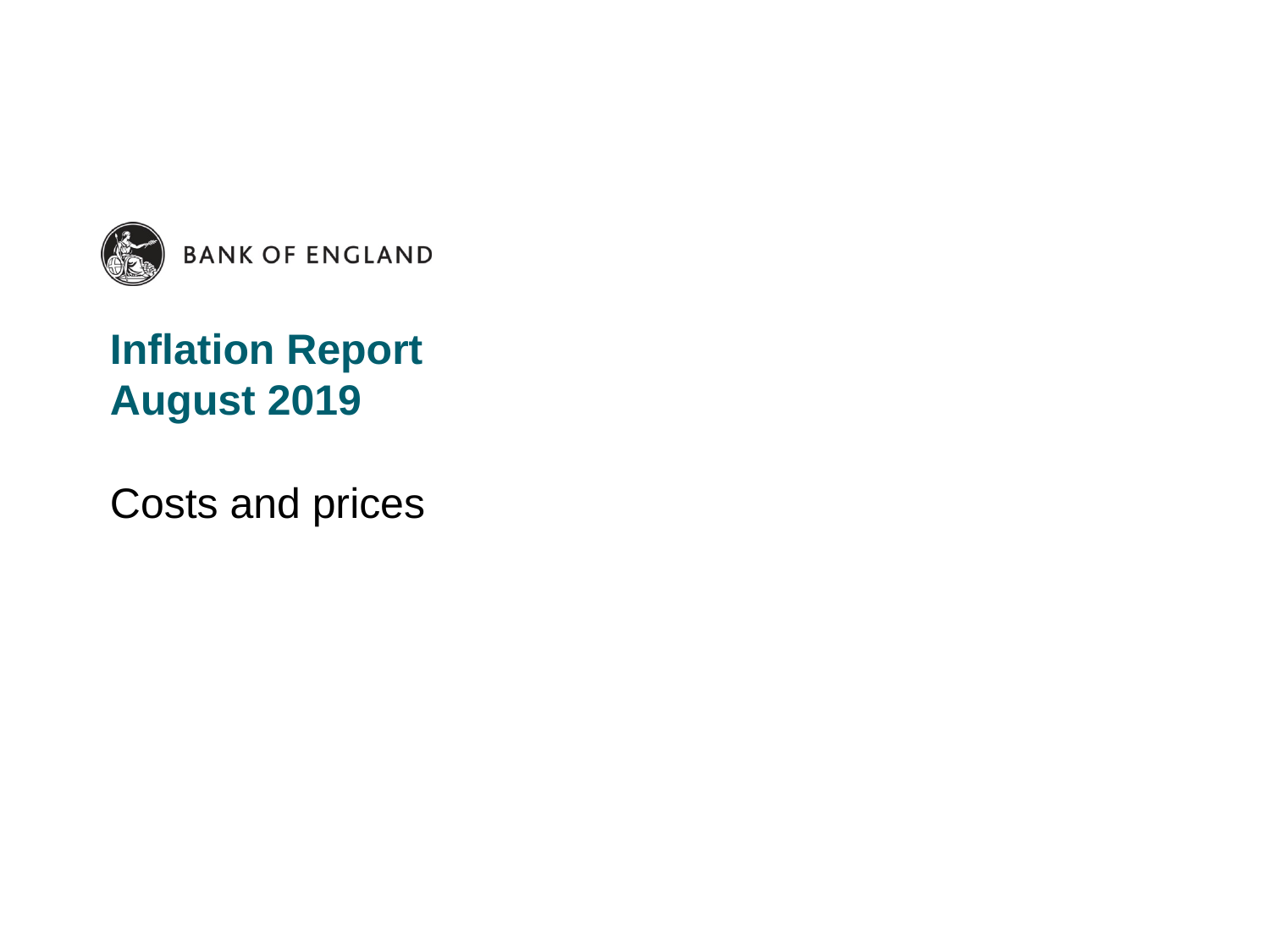

# Inflation Report August 2019
Costs and prices